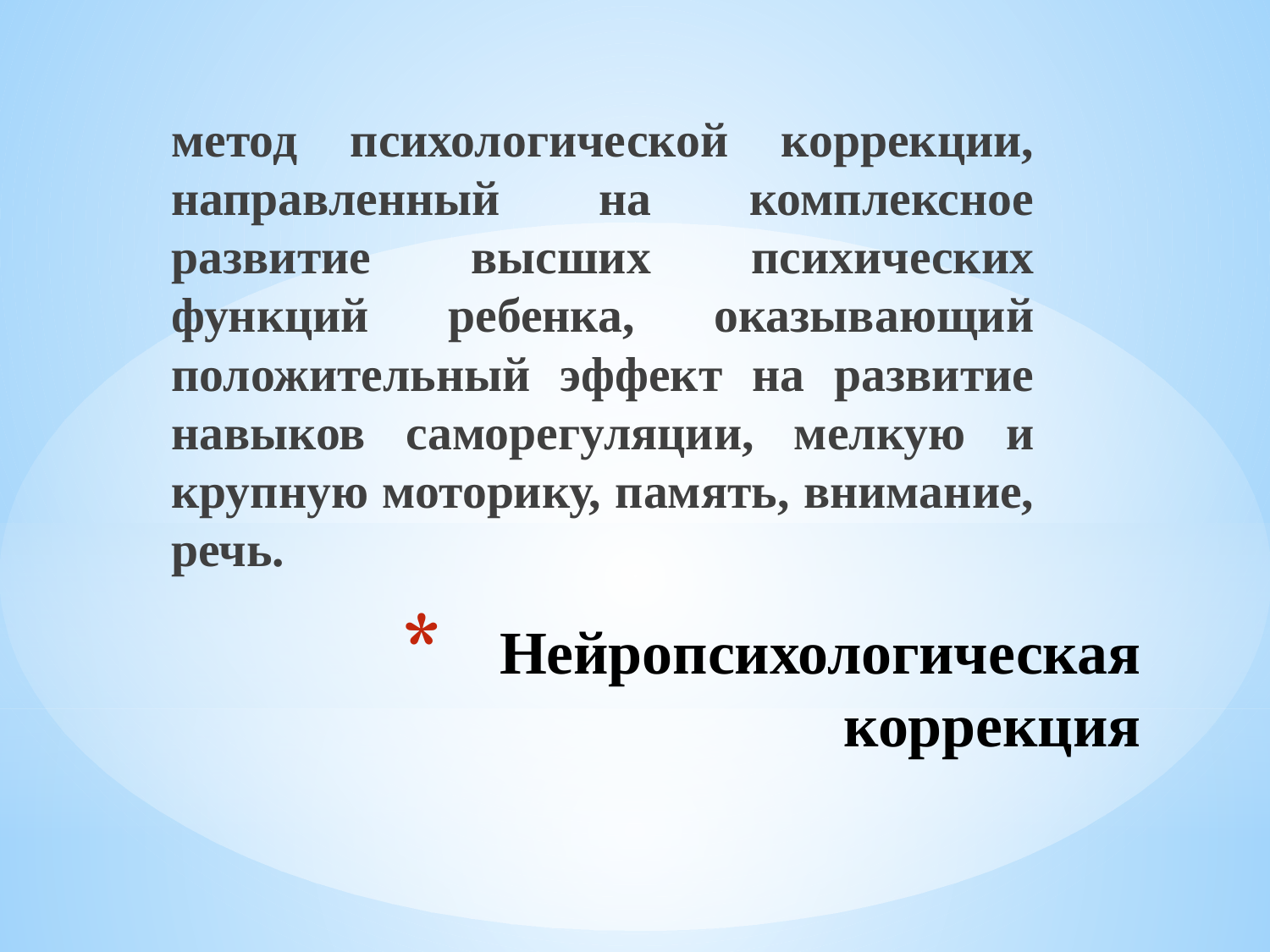

метод психологической коррекции, направленный на комплексное развитие высших психических функций ребенка, оказывающий положительный эффект на развитие навыков саморегуляции, мелкую и крупную моторику, память, внимание, речь.
# Нейропсихологическая коррекция